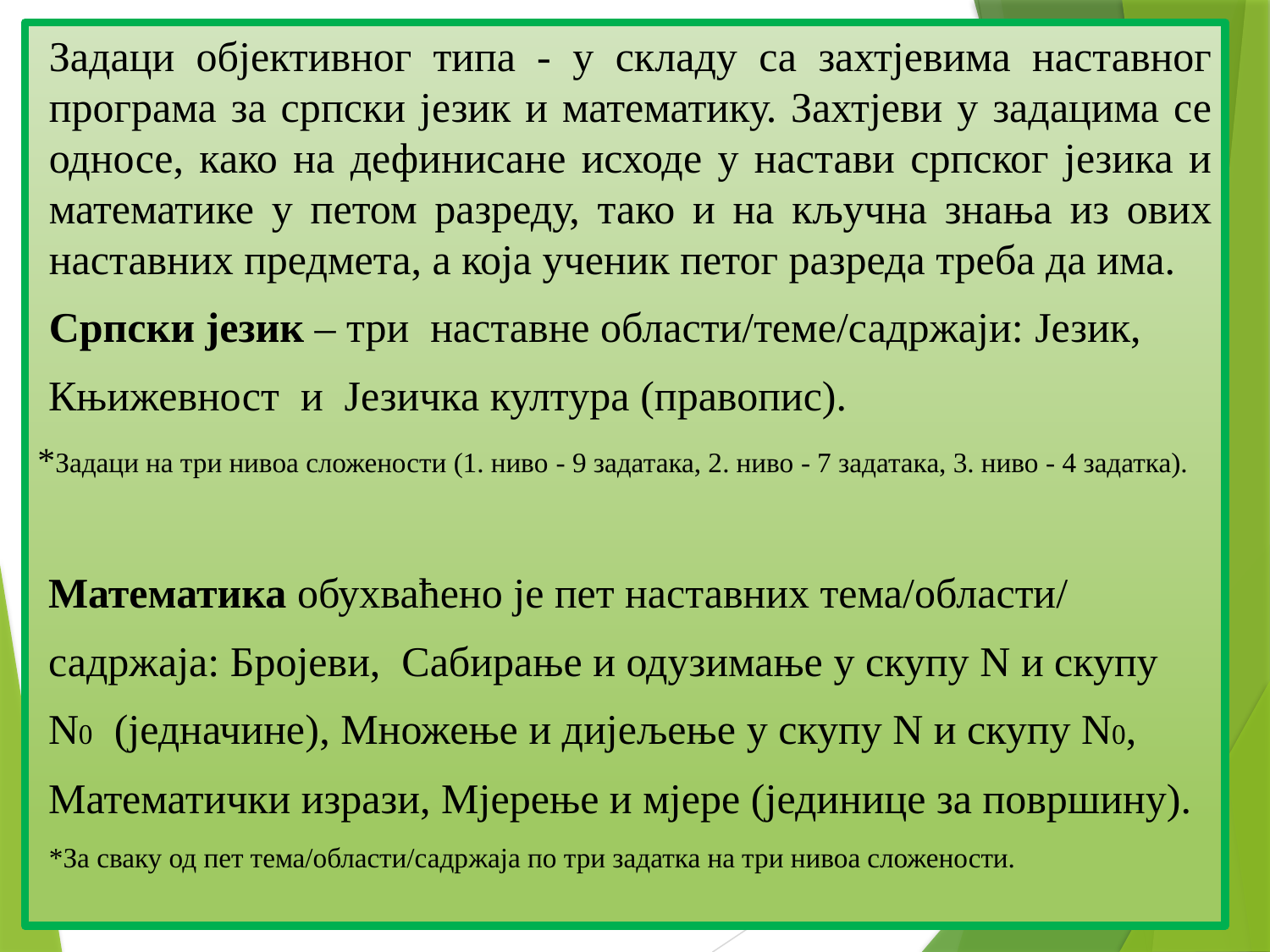

#
Задаци објективног типа - у складу са захтјевима наставног програма за српски језик и математику. Захтјеви у задацима се односе, како на дефинисане исходе у настави српског језика и математике у петом разреду, тако и на кључна знања из ових наставних предмета, а која ученик петог разреда треба да има.
Српски језик – три  наставне области/теме/садржаји: Језик,
 Књижевност  и  Језичка култура (правопис).
*Задаци на три нивоа сложености (1. ниво - 9 задатака, 2. ниво - 7 задатака, 3. ниво - 4 задатка).

 Математика обухваћено је пет наставних тема/области/
 садржаја: Бројеви,  Сабирање и одузимање у скупу N и скупу
 N0  (једначине), Множење и дијељење у скупу N и скупу N0,
 Математички изрази, Мјерење и мјере (јединице за површину).
*За сваку од пет тема/области/садржаја по три задатка на три нивоа сложености.
10